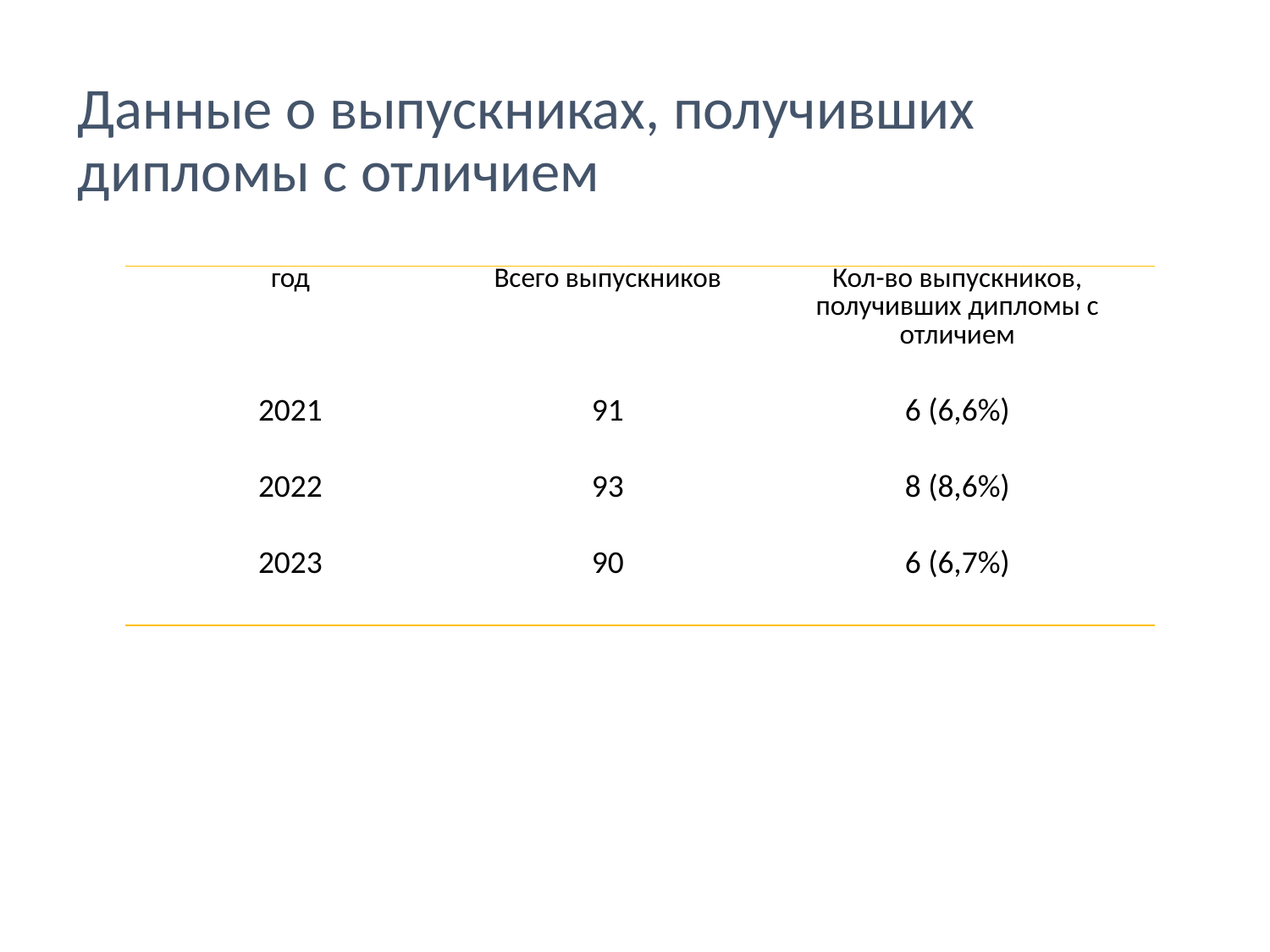

# Данные о выпускниках, получивших дипломы с отличием
| год | Всего выпускников | Кол-во выпускников, получивших дипломы с отличием |
| --- | --- | --- |
| 2021 | 91 | 6 (6,6%) |
| 2022 | 93 | 8 (8,6%) |
| 2023 | 90 | 6 (6,7%) |